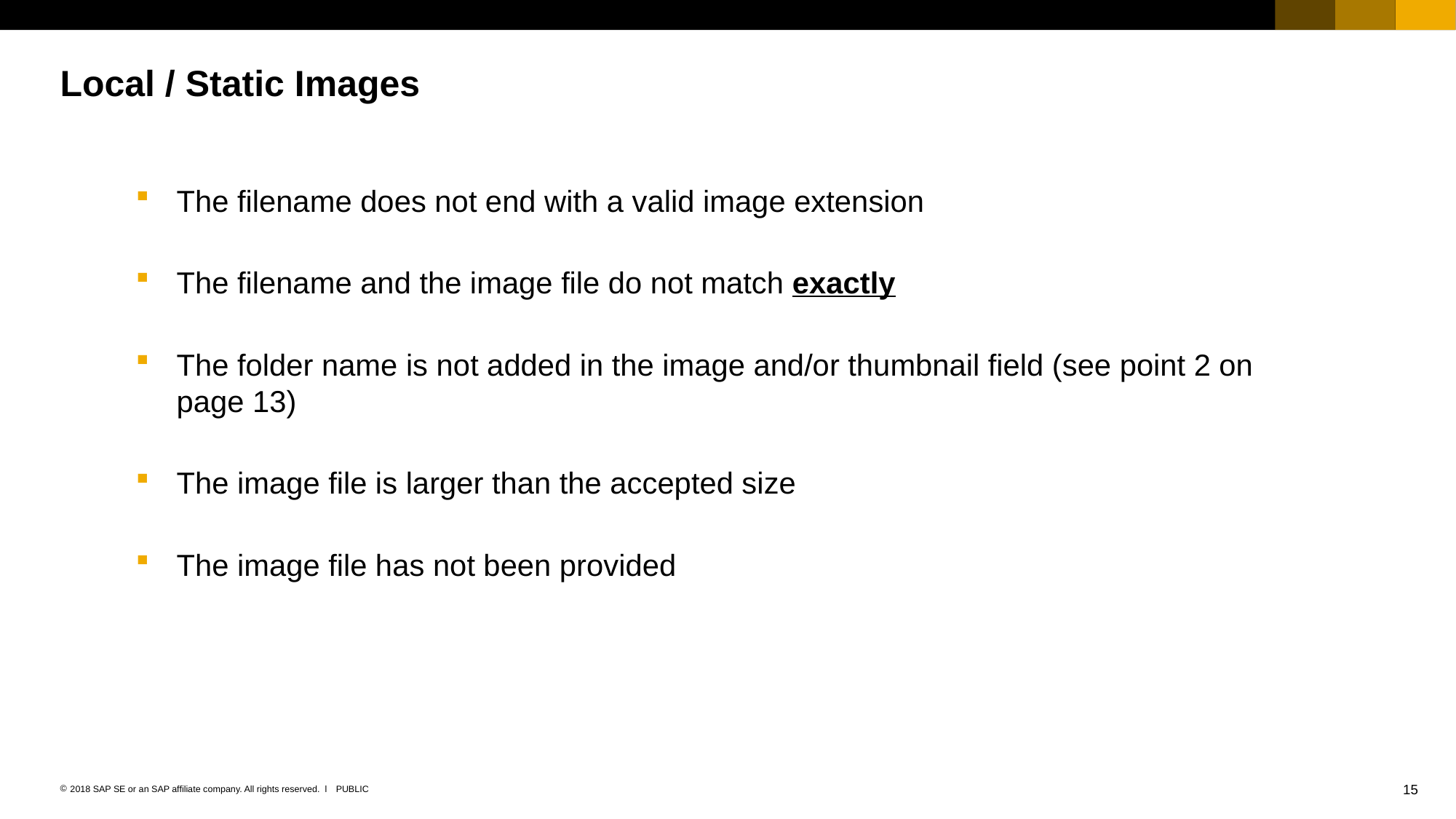

# Local / Static Images
The filename does not end with a valid image extension
The filename and the image file do not match exactly
The folder name is not added in the image and/or thumbnail field (see point 2 on page 13)
The image file is larger than the accepted size
The image file has not been provided